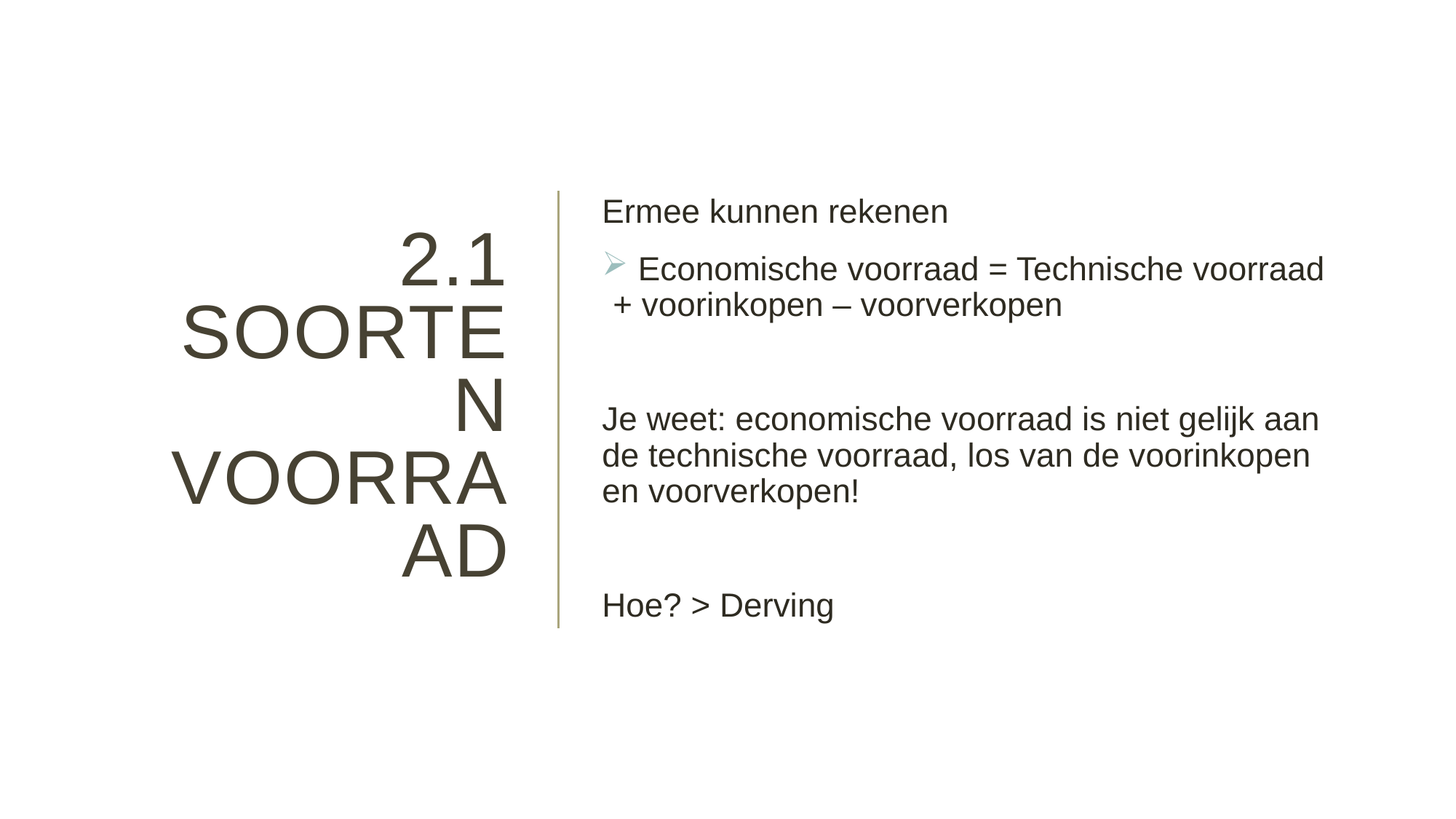

# 2.1 soorten voorraad
Ermee kunnen rekenen
 Economische voorraad = Technische voorraad + voorinkopen – voorverkopen

Je weet: economische voorraad is niet gelijk aan de technische voorraad, los van de voorinkopen en voorverkopen!

Hoe? > Derving